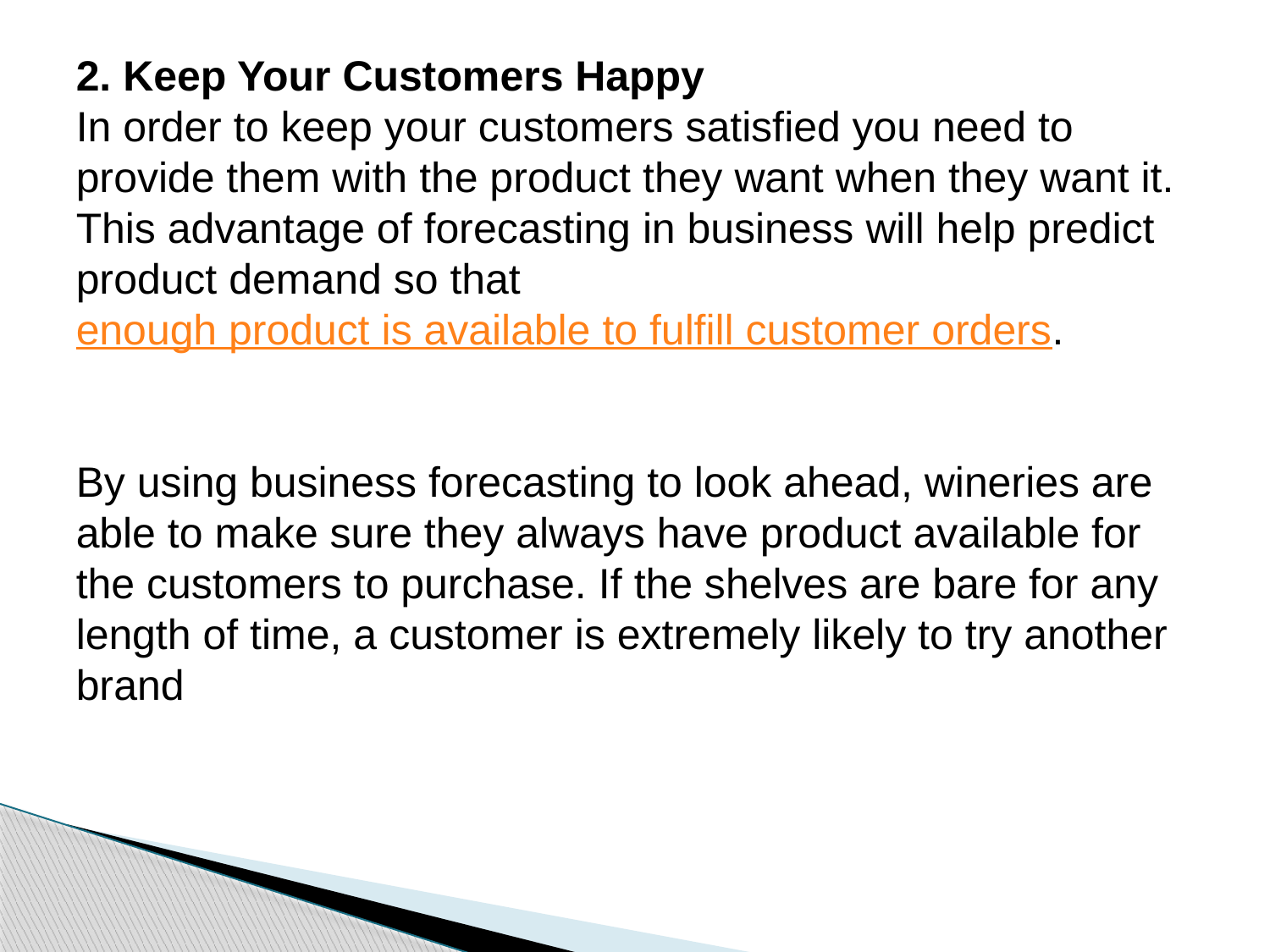

2. Keep Your Customers Happy
In order to keep your customers satisfied you need to provide them with the product they want when they want it. This advantage of forecasting in business will help predict product demand so that enough product is available to fulfill customer orders.

By using business forecasting to look ahead, wineries are able to make sure they always have product available for the customers to purchase. If the shelves are bare for any length of time, a customer is extremely likely to try another brand